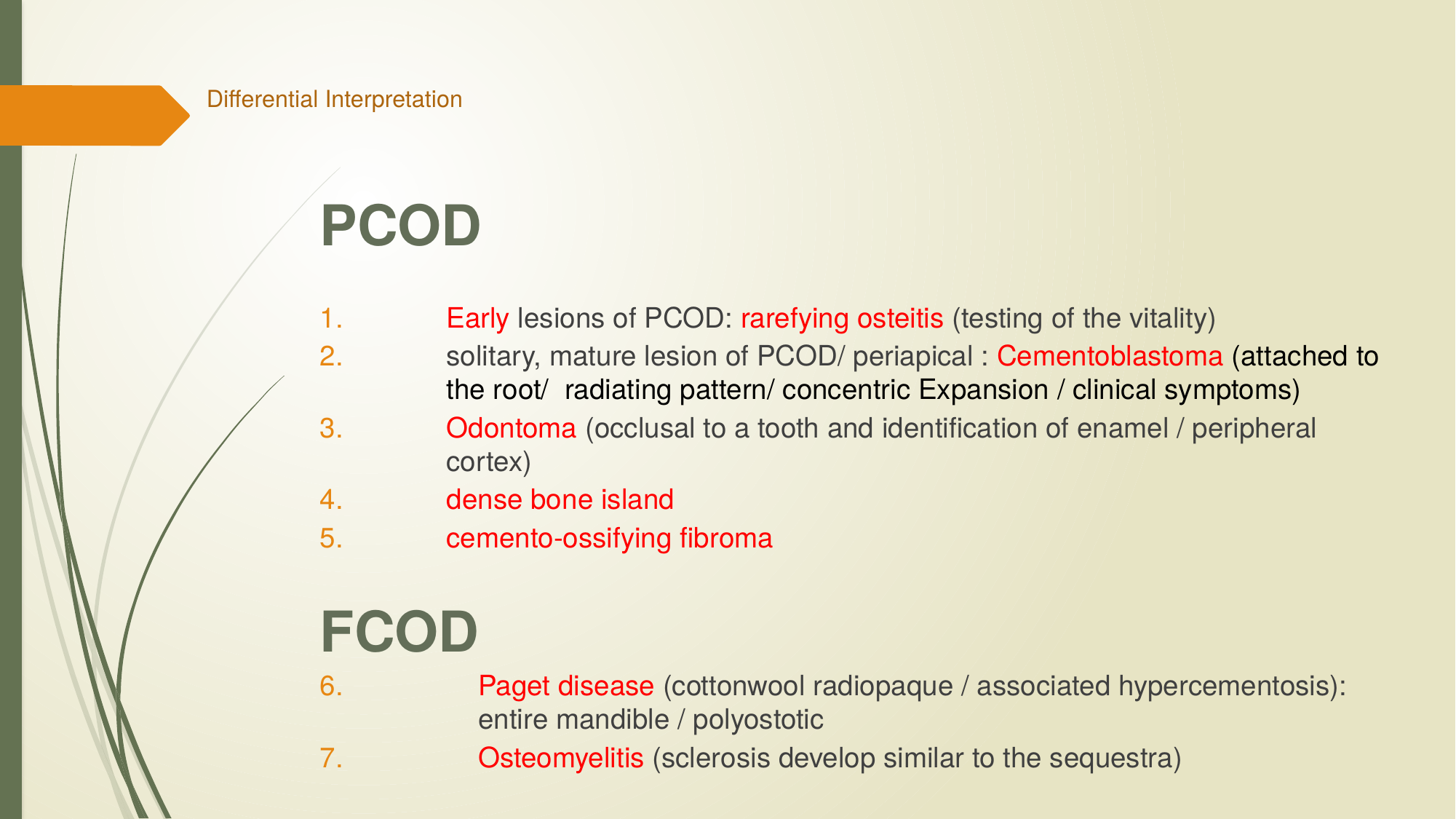

# Differential Interpretation

PCOD

Early lesions of PCOD: rarefying osteitis (testing of the vitality)
solitary, mature lesion of PCOD/ periapical : Cementoblastoma (attached to the root/  radiating pattern/ concentric Expansion / clinical symptoms)
Odontoma (occlusal to a tooth and identification of enamel / peripheral cortex)
dense bone island
cemento-ossifying fibroma

FCOD
Paget disease (cottonwool radiopaque / associated hypercementosis):  entire mandible / polyostotic
Osteomyelitis (sclerosis develop similar to the sequestra)